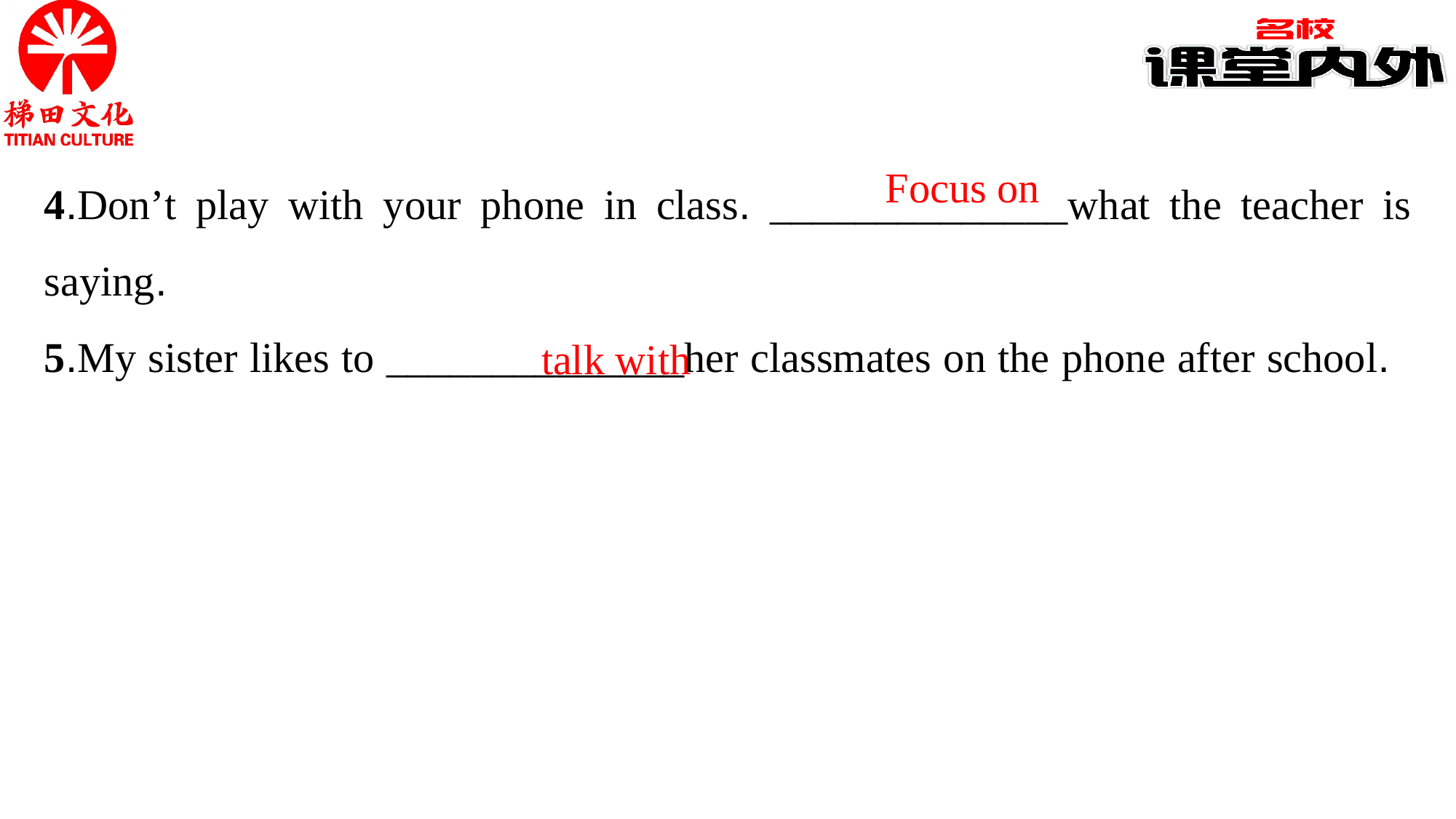

4.Don’t play with your phone in class. ______________what the teacher is saying.
5.My sister likes to ______________her classmates on the phone after school.
Focus on
talk with